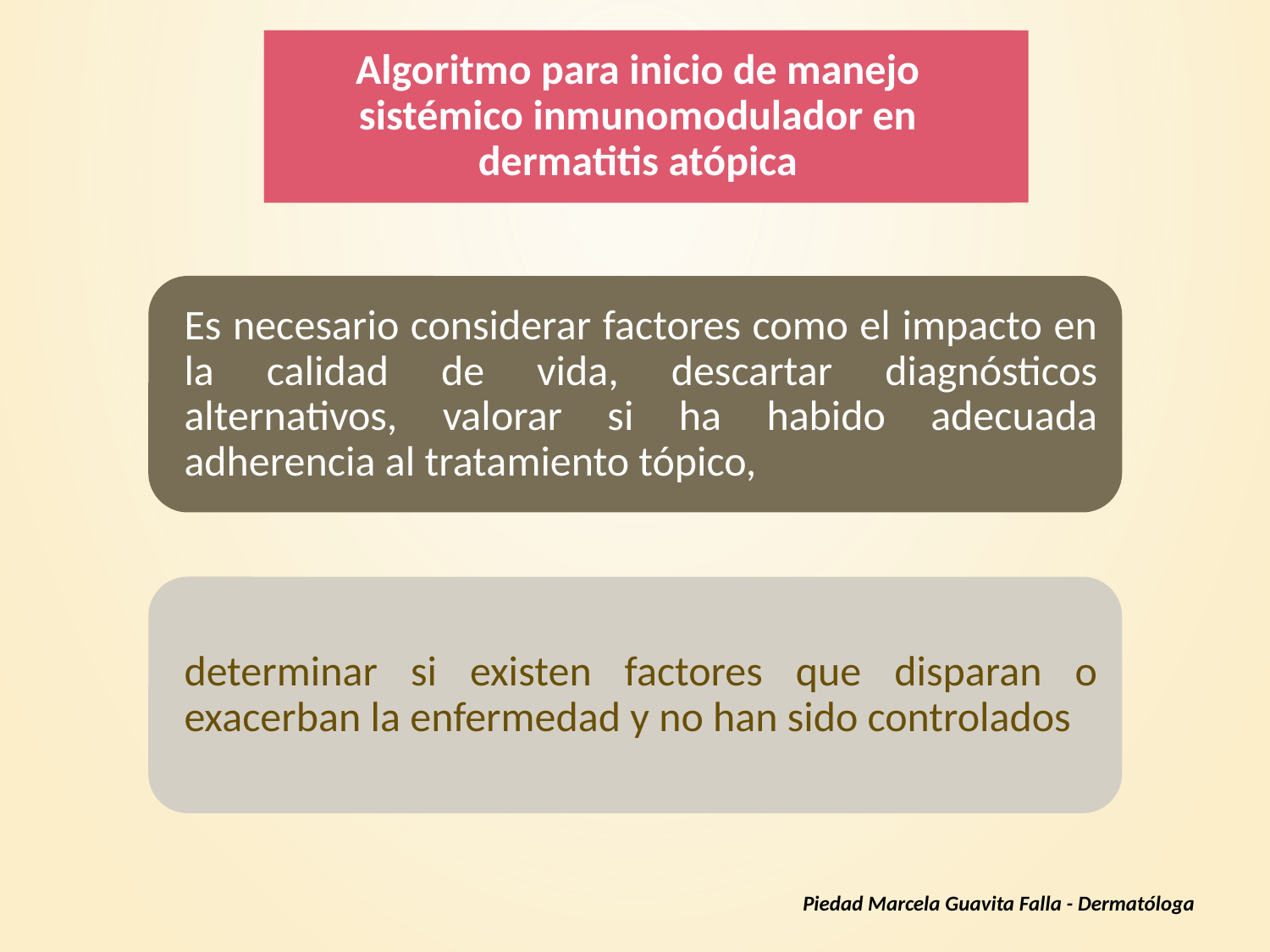

Algoritmo para inicio de manejo sistémico inmunomodulador en dermatitis atópica
Es necesario considerar factores como el impacto en la calidad de vida, descartar diagnósticos alternativos, valorar si ha habido adecuada adherencia al tratamiento tópico,

determinar si existen factores que disparan o exacerban la enfermedad y no han sido controlados

Piedad Marcela Guavita Falla - Dermatóloga